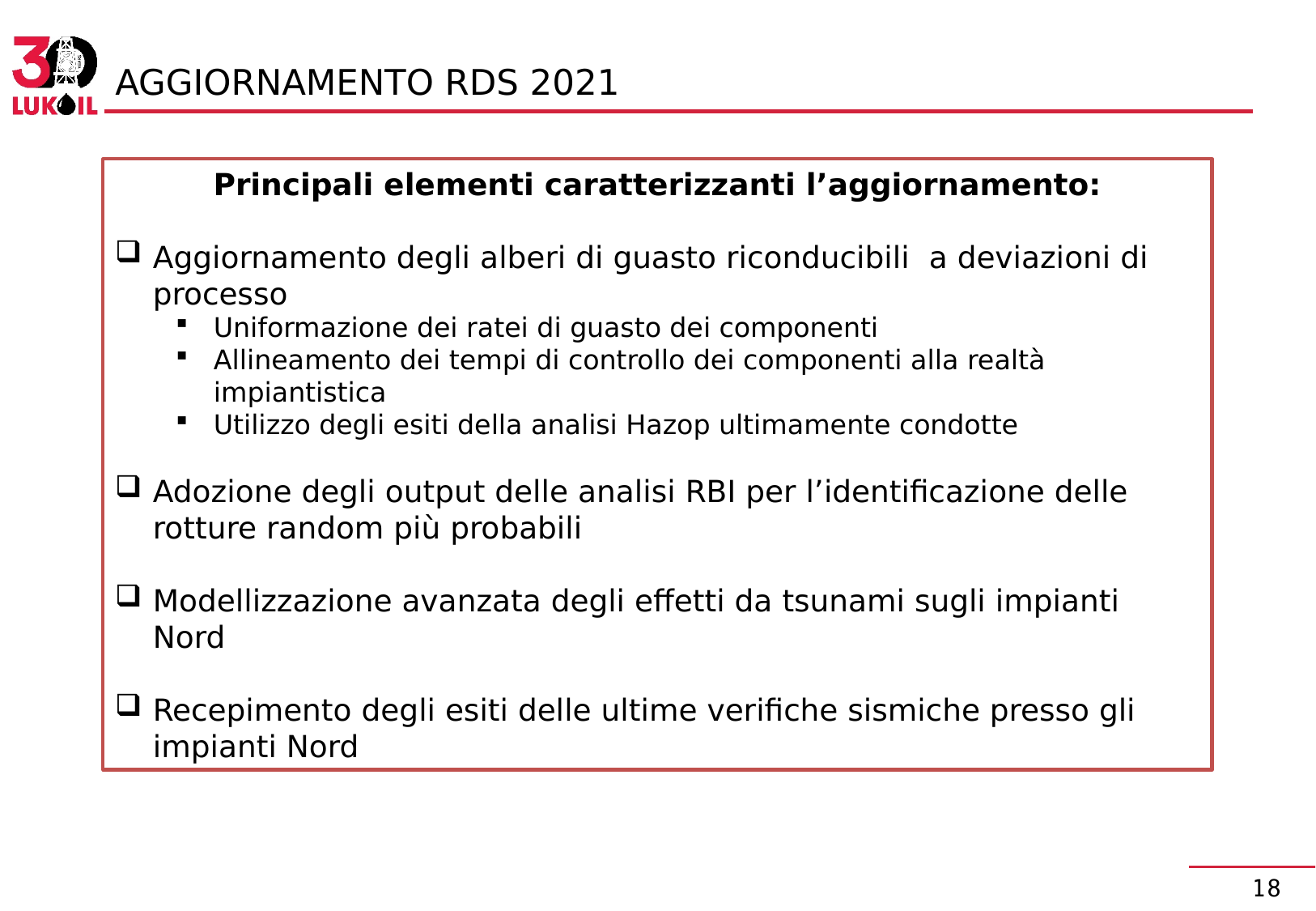

# AGGIORNAMENTO RDS 2021
Principali elementi caratterizzanti l’aggiornamento:

Aggiornamento degli alberi di guasto riconducibili  a deviazioni di processo
Uniformazione dei ratei di guasto dei componenti
Allineamento dei tempi di controllo dei componenti alla realtà impiantistica
Utilizzo degli esiti della analisi Hazop ultimamente condotte

Adozione degli output delle analisi RBI per l’identificazione delle rotture random più probabili

Modellizzazione avanzata degli effetti da tsunami sugli impianti Nord

Recepimento degli esiti delle ultime verifiche sismiche presso gli impianti Nord